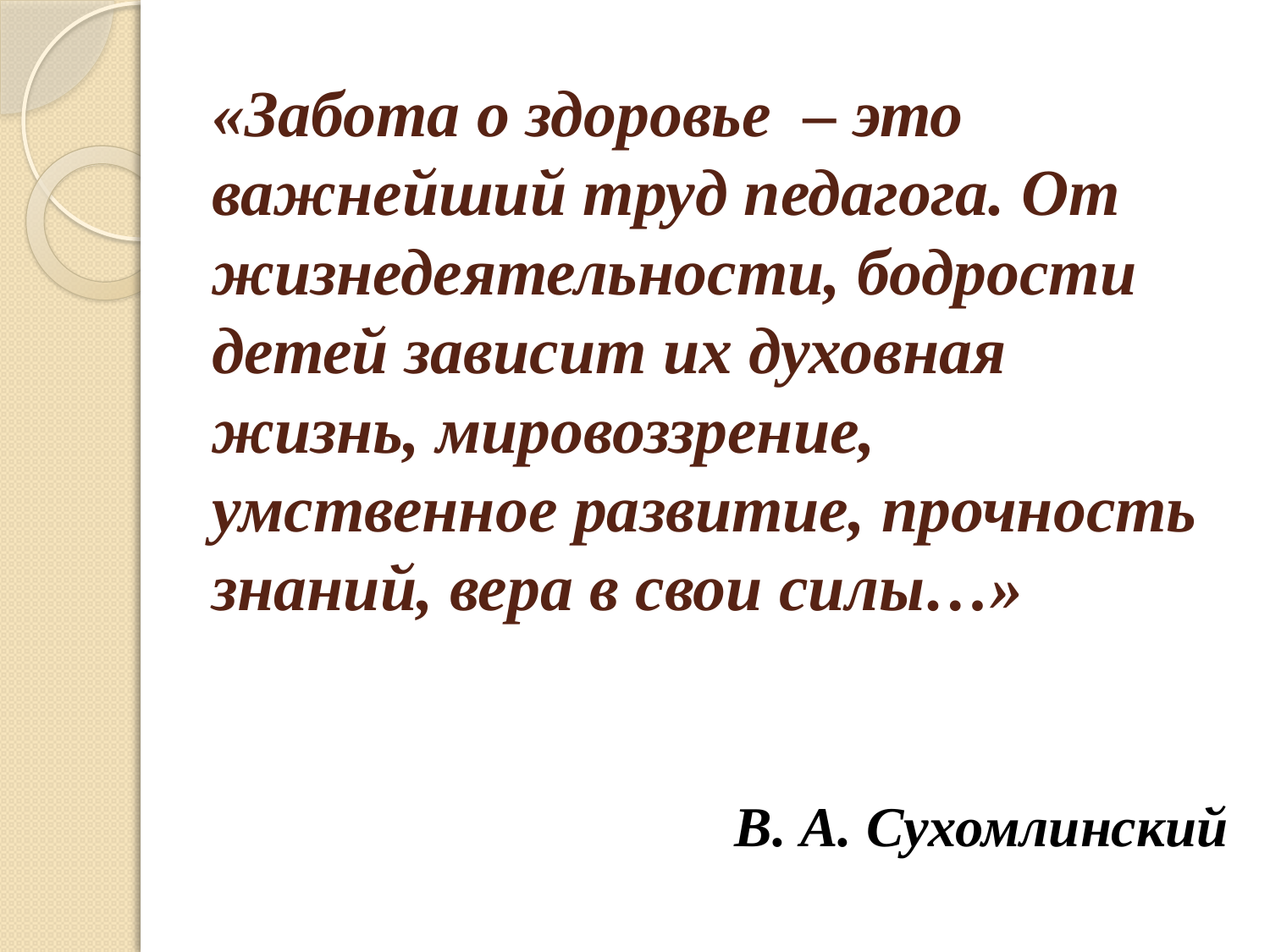

# «Забота о здоровье  – это важнейший труд педагога. От жизнедеятельности, бодрости детей зависит их духовная жизнь, мировоззрение, умственное развитие, прочность знаний, вера в свои силы…»

В. А. Сухомлинский